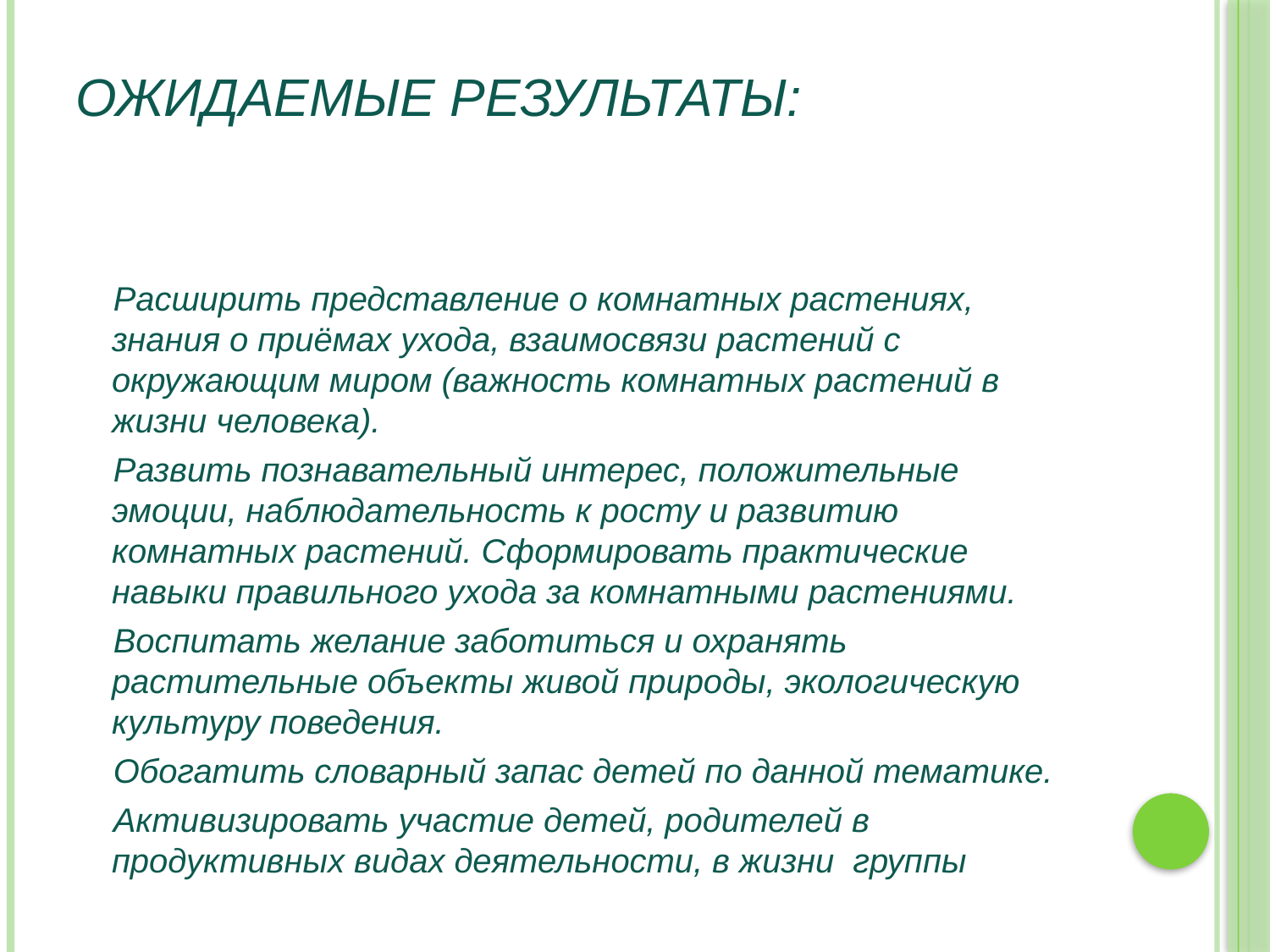

# Ожидаемые результаты:

    Расширить представление о комнатных растениях, знания о приёмах ухода, взаимосвязи растений с окружающим миром (важность комнатных растений в жизни человека).
    Развить познавательный интерес, положительные эмоции, наблюдательность к росту и развитию комнатных растений. Сформировать практические навыки правильного ухода за комнатными растениями.
    Воспитать желание заботиться и охранять растительные объекты живой природы, экологическую культуру поведения.
    Обогатить словарный запас детей по данной тематике.
    Активизировать участие детей, родителей в продуктивных видах деятельности, в жизни  группы